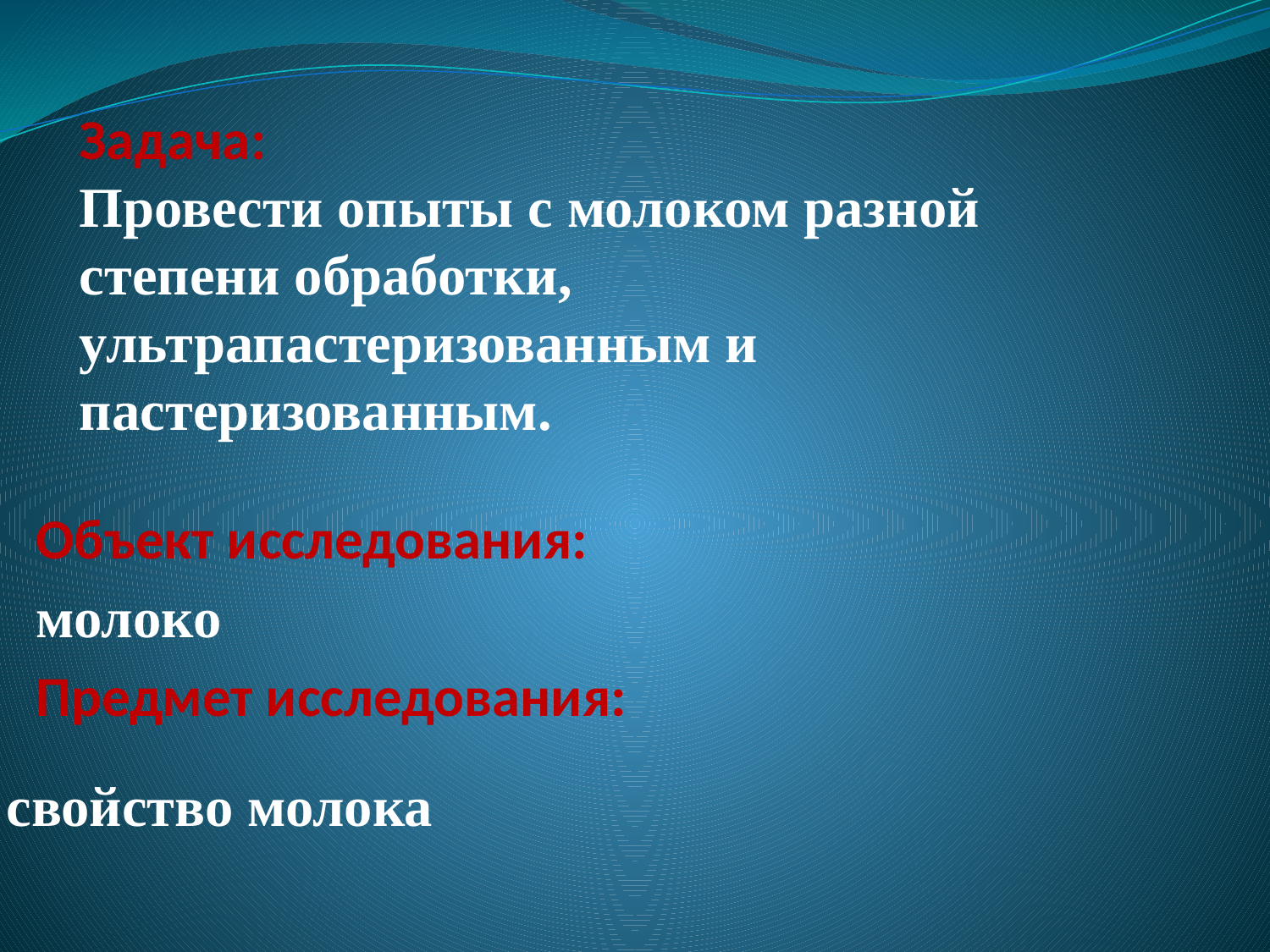

# Задача: Провести опыты с молоком разной степени обработки, ультрапастеризованным и пастеризованным.
Объект исследования:
молоко
Предмет исследования:

свойство молока